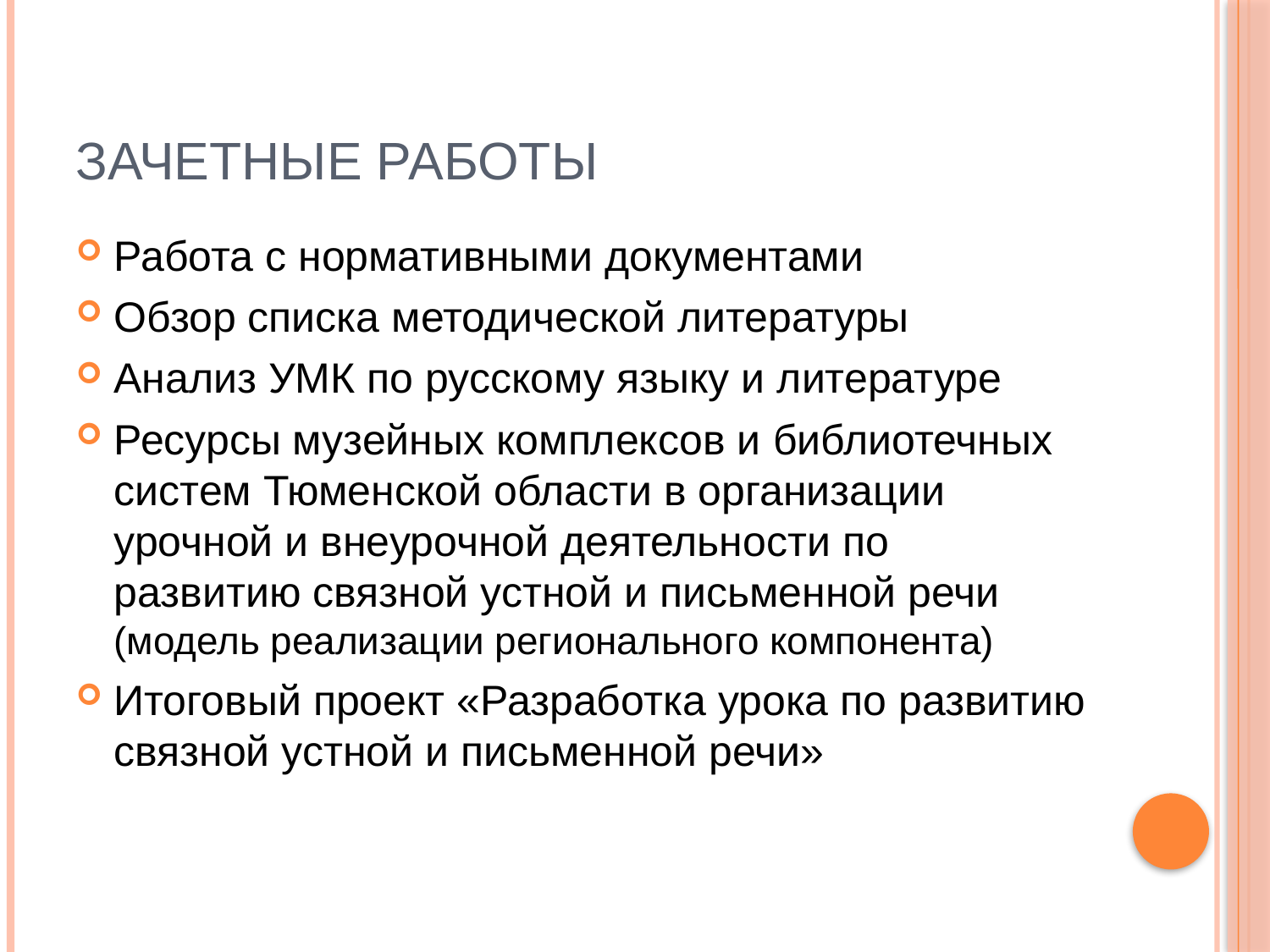

# Зачетные работы
Работа с нормативными документами
Обзор списка методической литературы
Анализ УМК по русскому языку и литературе
Ресурсы музейных комплексов и библиотечных систем Тюменской области в организации урочной и внеурочной деятельности по развитию связной устной и письменной речи (модель реализации регионального компонента)
Итоговый проект «Разработка урока по развитию связной устной и письменной речи»